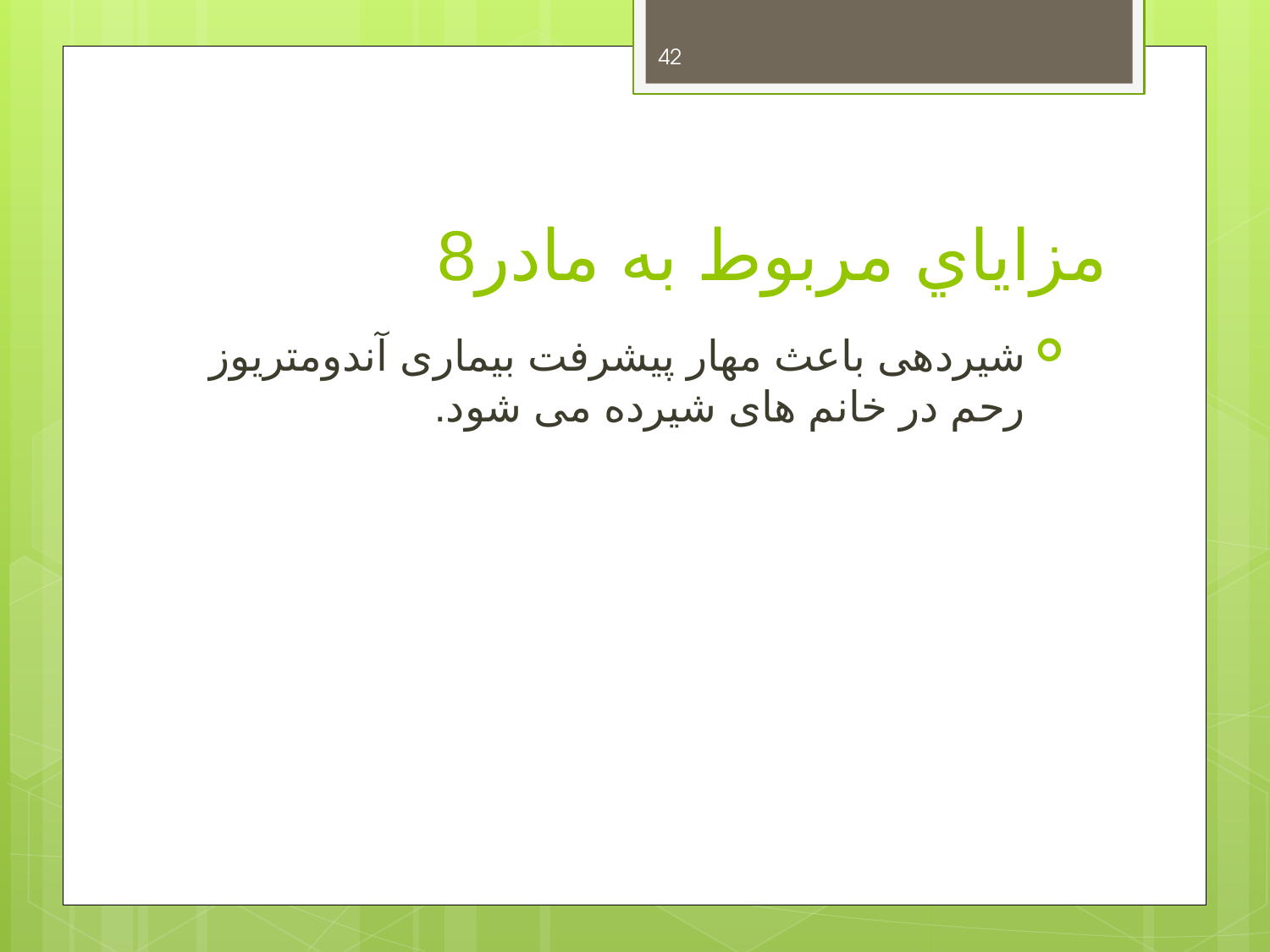

42
# مزاياي مربوط به مادر8
شيردهی باعث مهار پيشرفت بيماری آندومتريوز رحم در خانم های شيرده می شود.